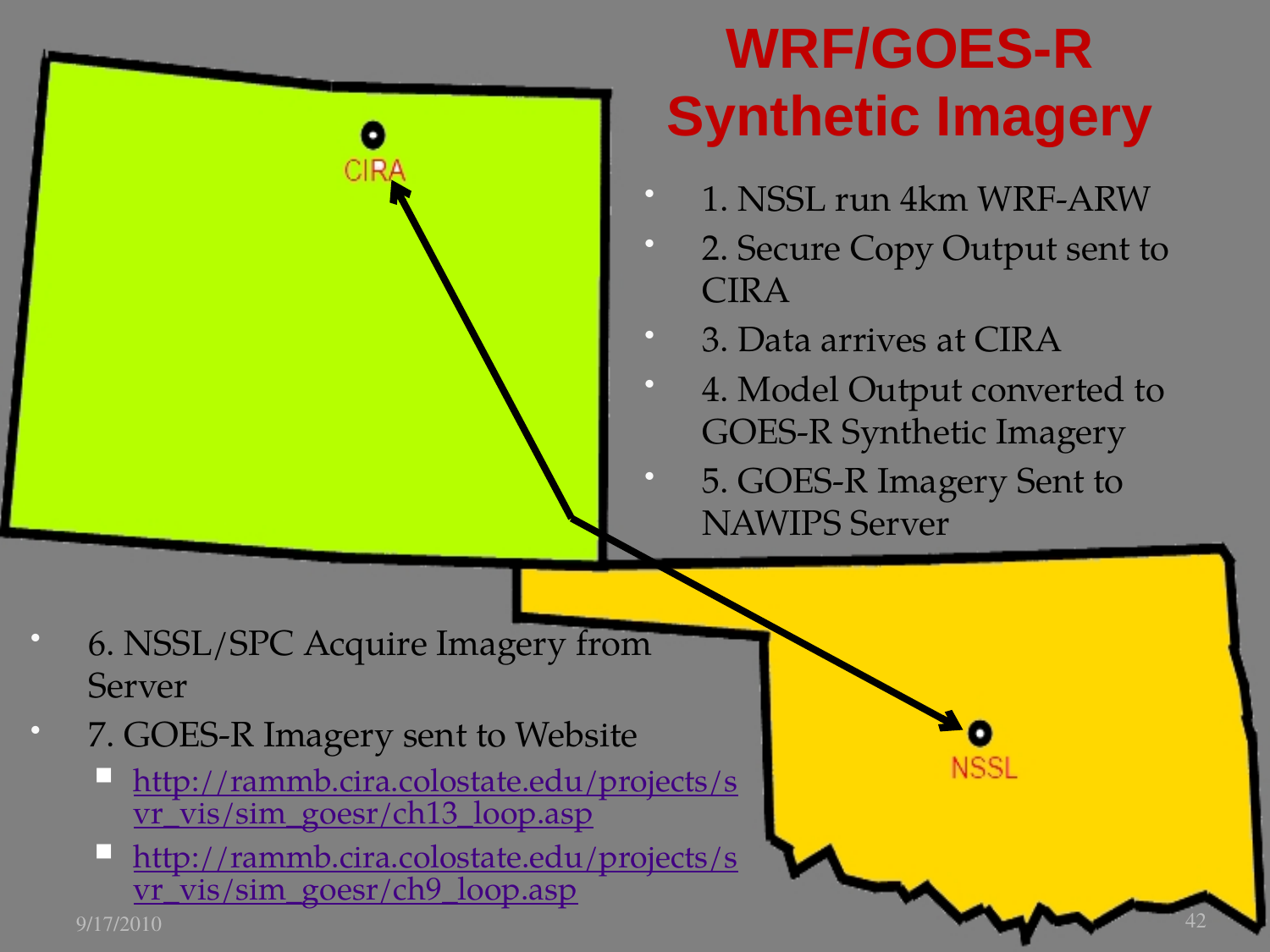

# WRF/GOES-R Synthetic Imagery
1. NSSL run 4km WRF-ARW
2. Secure Copy Output sent to CIRA
3. Data arrives at CIRA
4. Model Output converted to GOES-R Synthetic Imagery
5. GOES-R Imagery Sent to NAWIPS Server
6. NSSL/SPC Acquire Imagery from Server
7. GOES-R Imagery sent to Website
http://rammb.cira.colostate.edu/projects/svr_vis/sim_goesr/ch13_loop.asp
http://rammb.cira.colostate.edu/projects/svr_vis/sim_goesr/ch9_loop.asp
9/17/2010
42